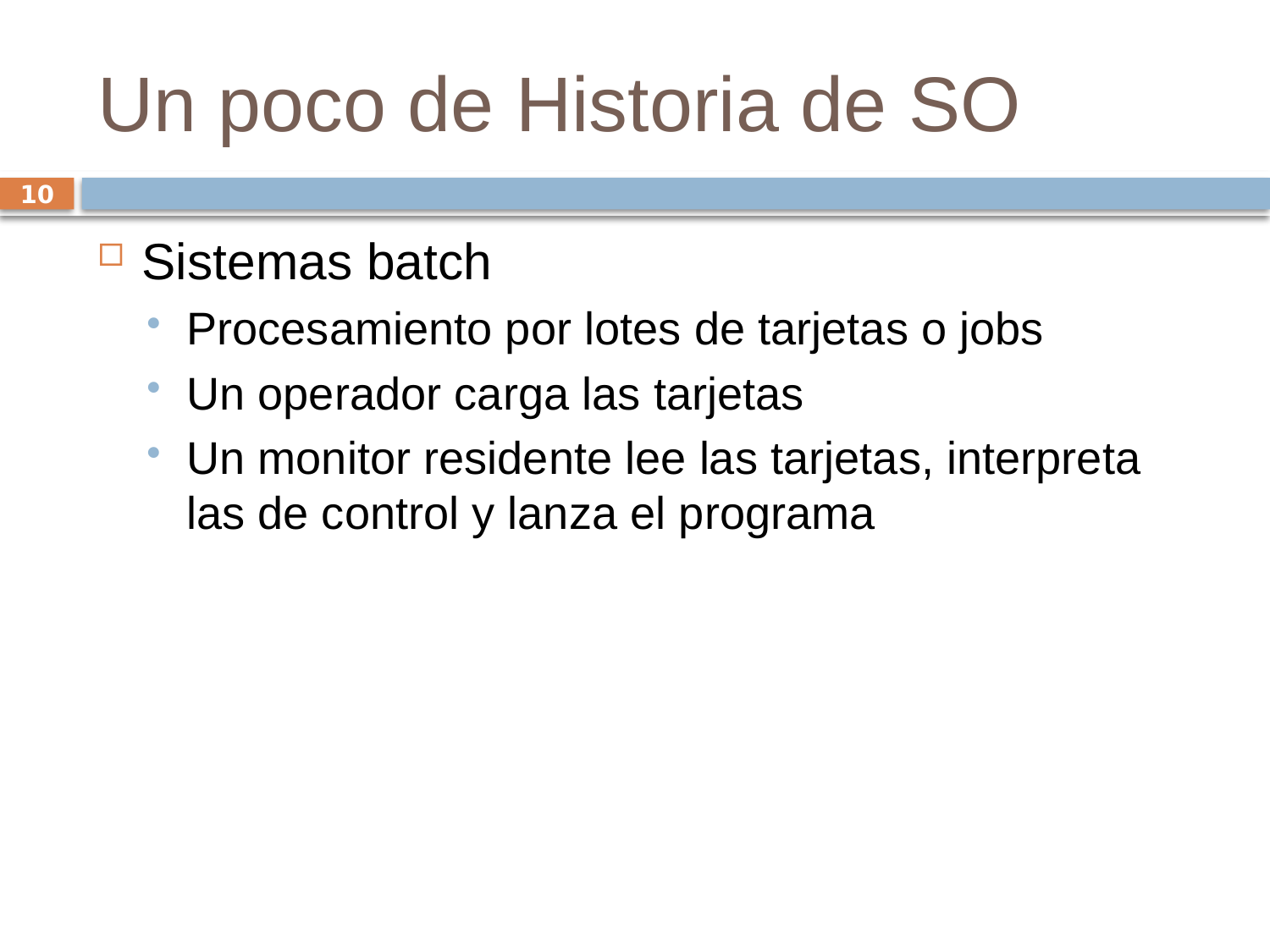

# Un poco de Historia de SO
10
Sistemas batch
Procesamiento por lotes de tarjetas o jobs
Un operador carga las tarjetas
Un monitor residente lee las tarjetas, interpreta las de control y lanza el programa